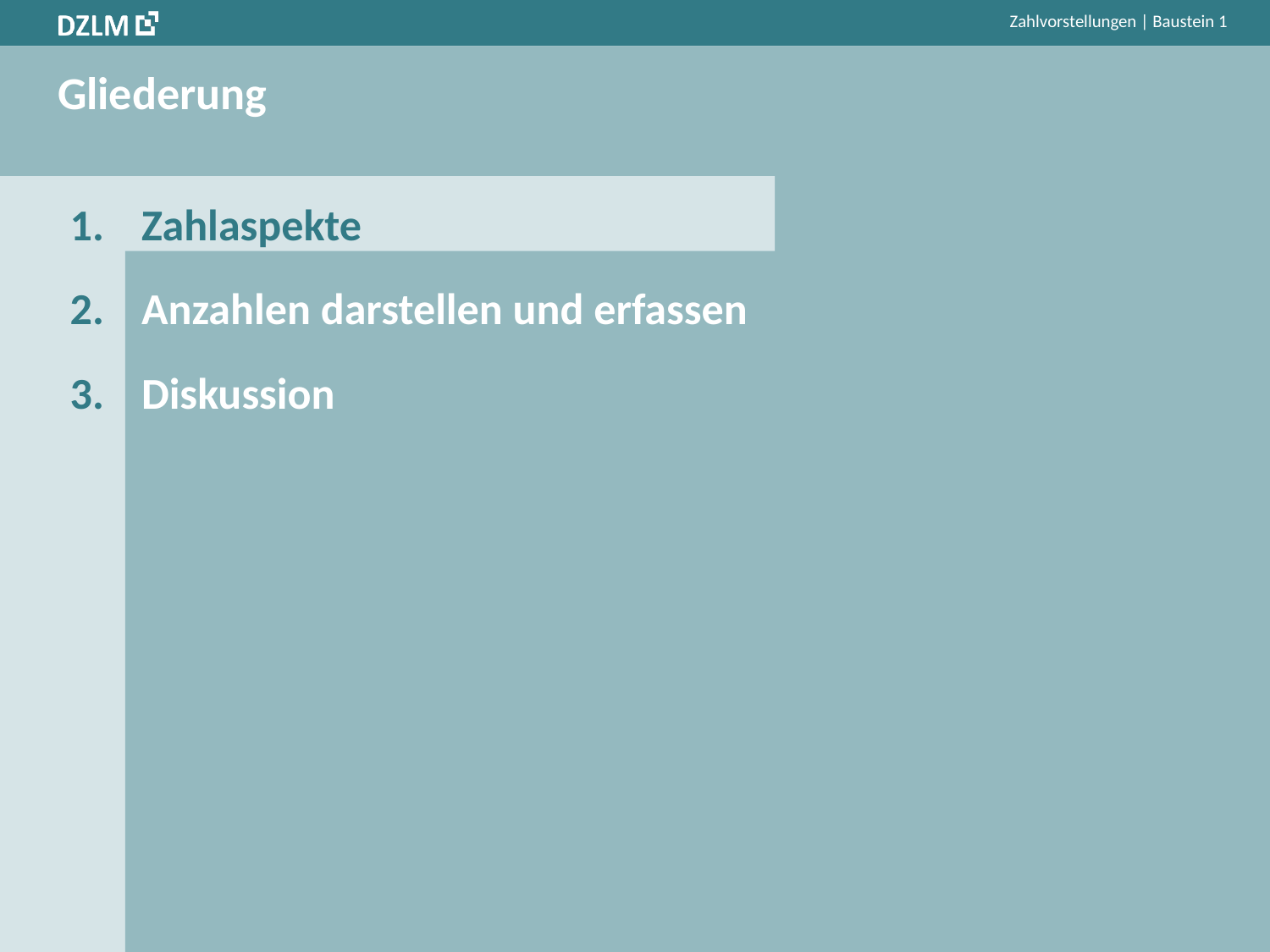

# Gliederung

Zahlaspekte
Anzahlen darstellen und erfassen
Diskussion